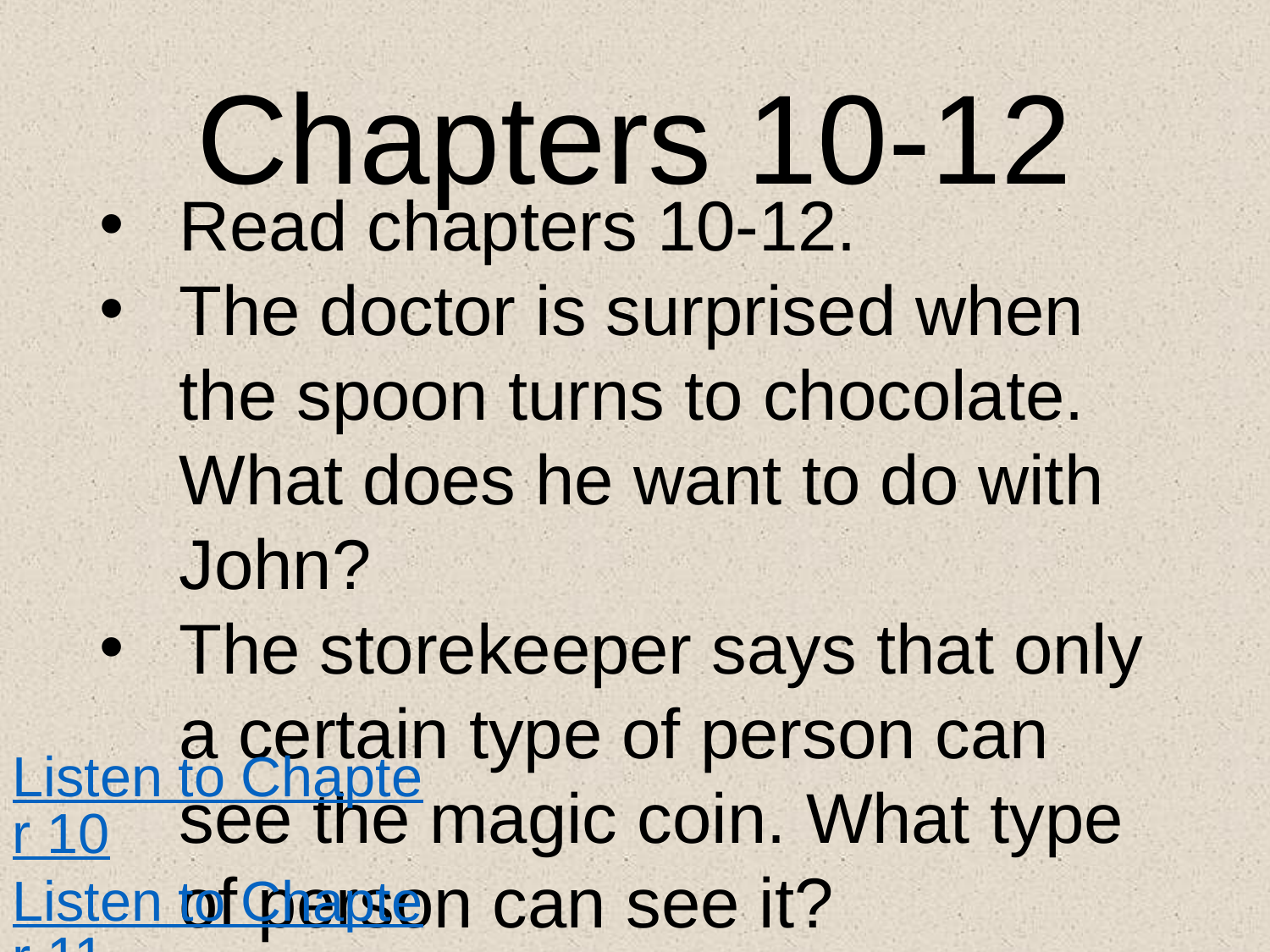

# Chapters 10-12
Read chapters 10-12.
The doctor is surprised when the spoon turns to chocolate. What does he want to do with John?
The storekeeper says that only a certain type of person can see the magic coin. What type of person can see it?

Listen to Chapter 10
Listen to Chapter 11
Listen to Chapter 12